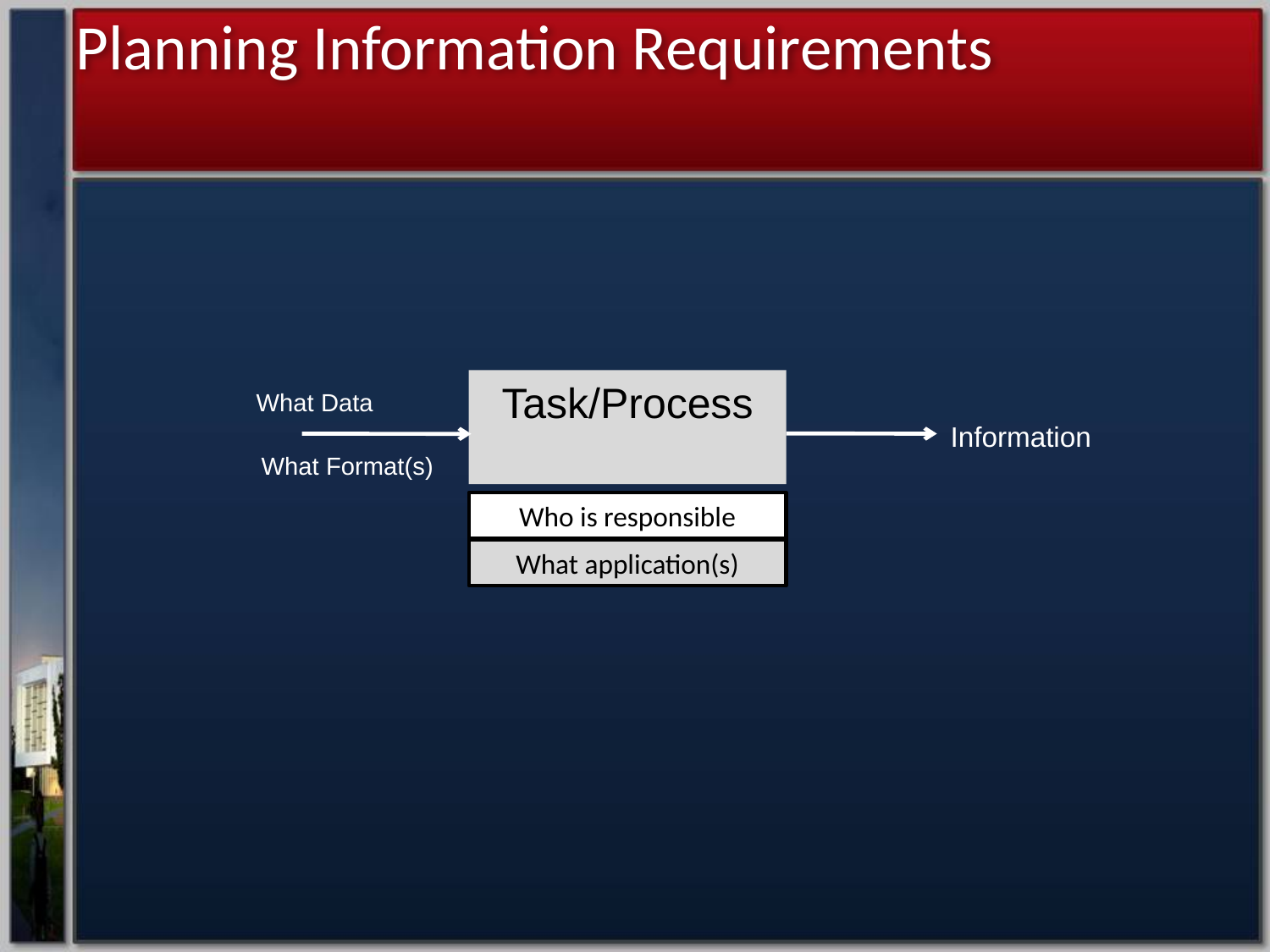

Planning Information Requirements
Task/Process

What Data
Information
What Format(s)
Who is responsible
What application(s)